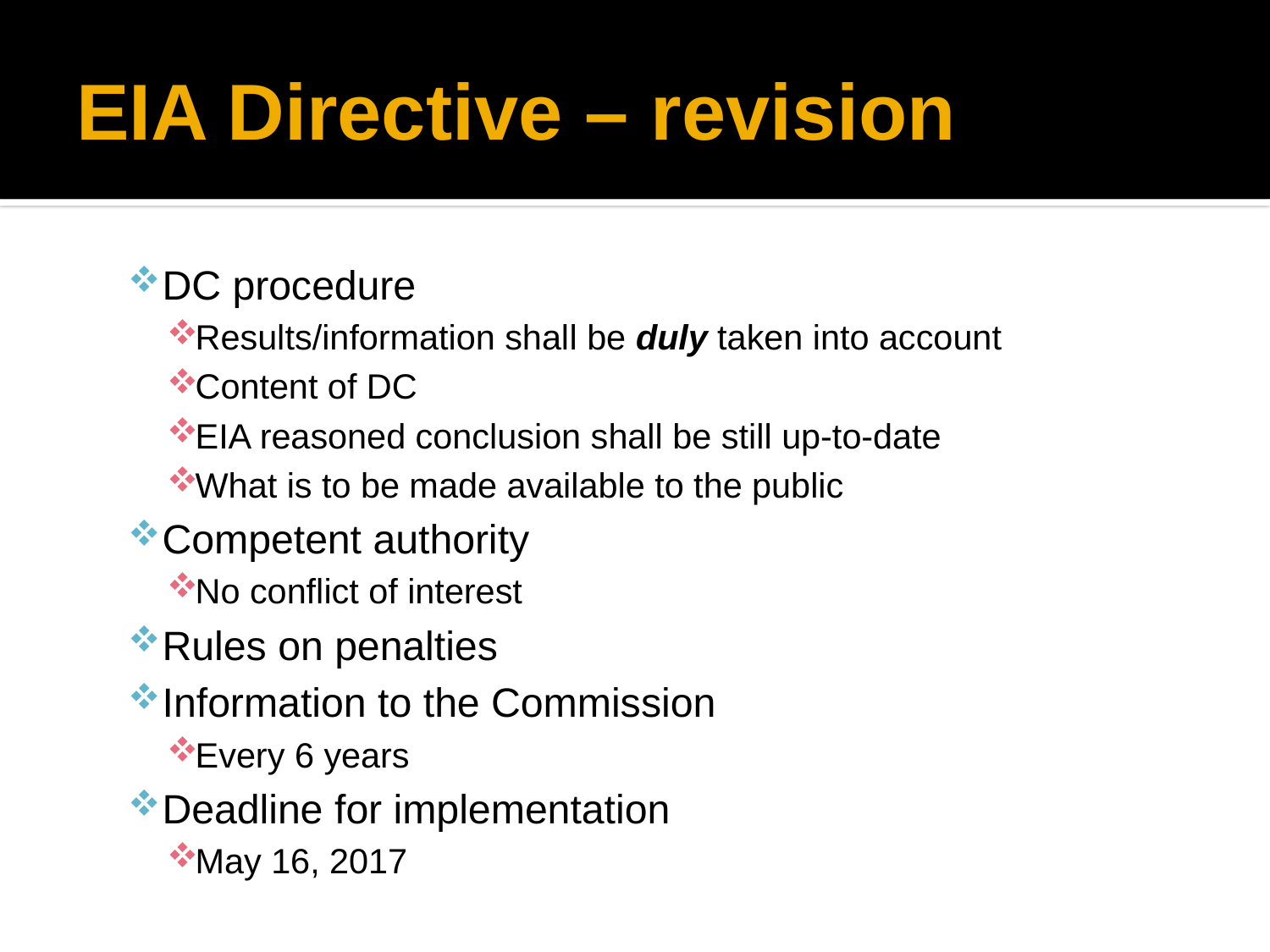

# EIA Directive – revision
DC procedure
Results/information shall be duly taken into account
Content of DC
EIA reasoned conclusion shall be still up-to-date
What is to be made available to the public
Competent authority
No conflict of interest
Rules on penalties
Information to the Commission
Every 6 years
Deadline for implementation
May 16, 2017